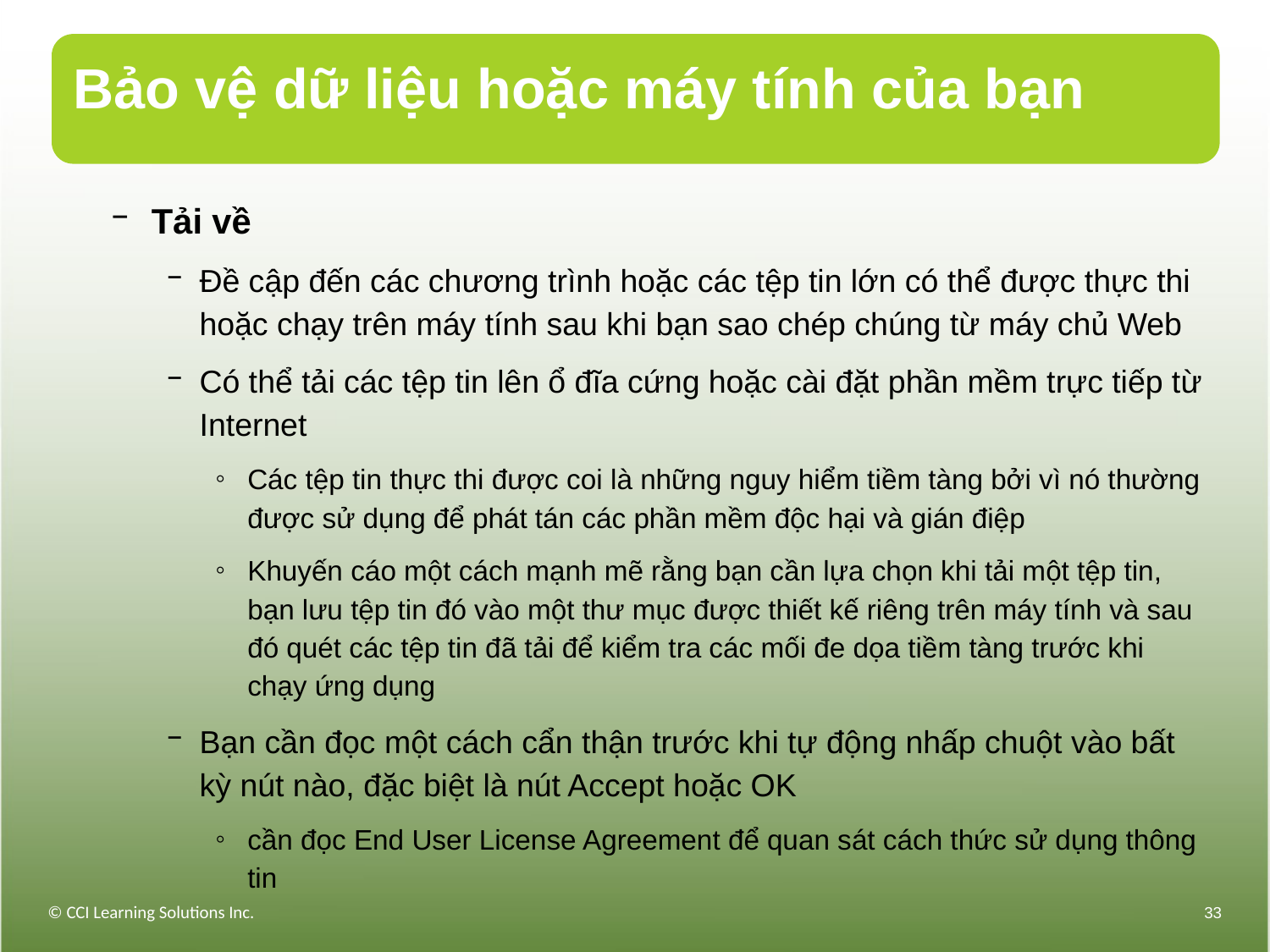

# Bảo vệ dữ liệu hoặc máy tính của bạn
Tải về
Đề cập đến các chương trình hoặc các tệp tin lớn có thể được thực thi hoặc chạy trên máy tính sau khi bạn sao chép chúng từ máy chủ Web
Có thể tải các tệp tin lên ổ đĩa cứng hoặc cài đặt phần mềm trực tiếp từ Internet
Các tệp tin thực thi được coi là những nguy hiểm tiềm tàng bởi vì nó thường được sử dụng để phát tán các phần mềm độc hại và gián điệp
Khuyến cáo một cách mạnh mẽ rằng bạn cần lựa chọn khi tải một tệp tin, bạn lưu tệp tin đó vào một thư mục được thiết kế riêng trên máy tính và sau đó quét các tệp tin đã tải để kiểm tra các mối đe dọa tiềm tàng trước khi chạy ứng dụng
Bạn cần đọc một cách cẩn thận trước khi tự động nhấp chuột vào bất kỳ nút nào, đặc biệt là nút Accept hoặc OK
cần đọc End User License Agreement để quan sát cách thức sử dụng thông tin
© CCI Learning Solutions Inc.
33